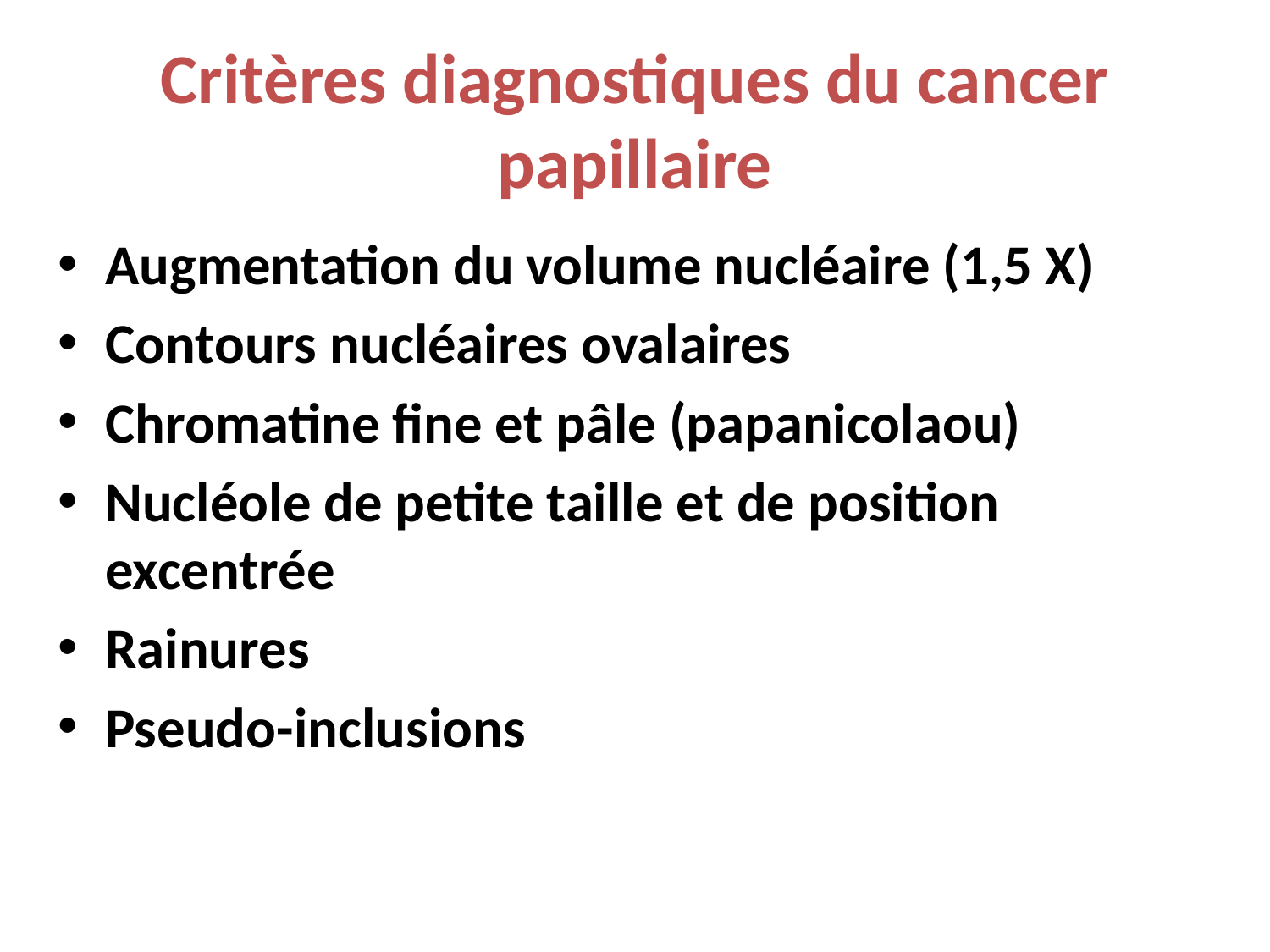

# Critères diagnostiques du cancer papillaire
Augmentation du volume nucléaire (1,5 X)
Contours nucléaires ovalaires
Chromatine fine et pâle (papanicolaou)
Nucléole de petite taille et de position excentrée
Rainures
Pseudo-inclusions